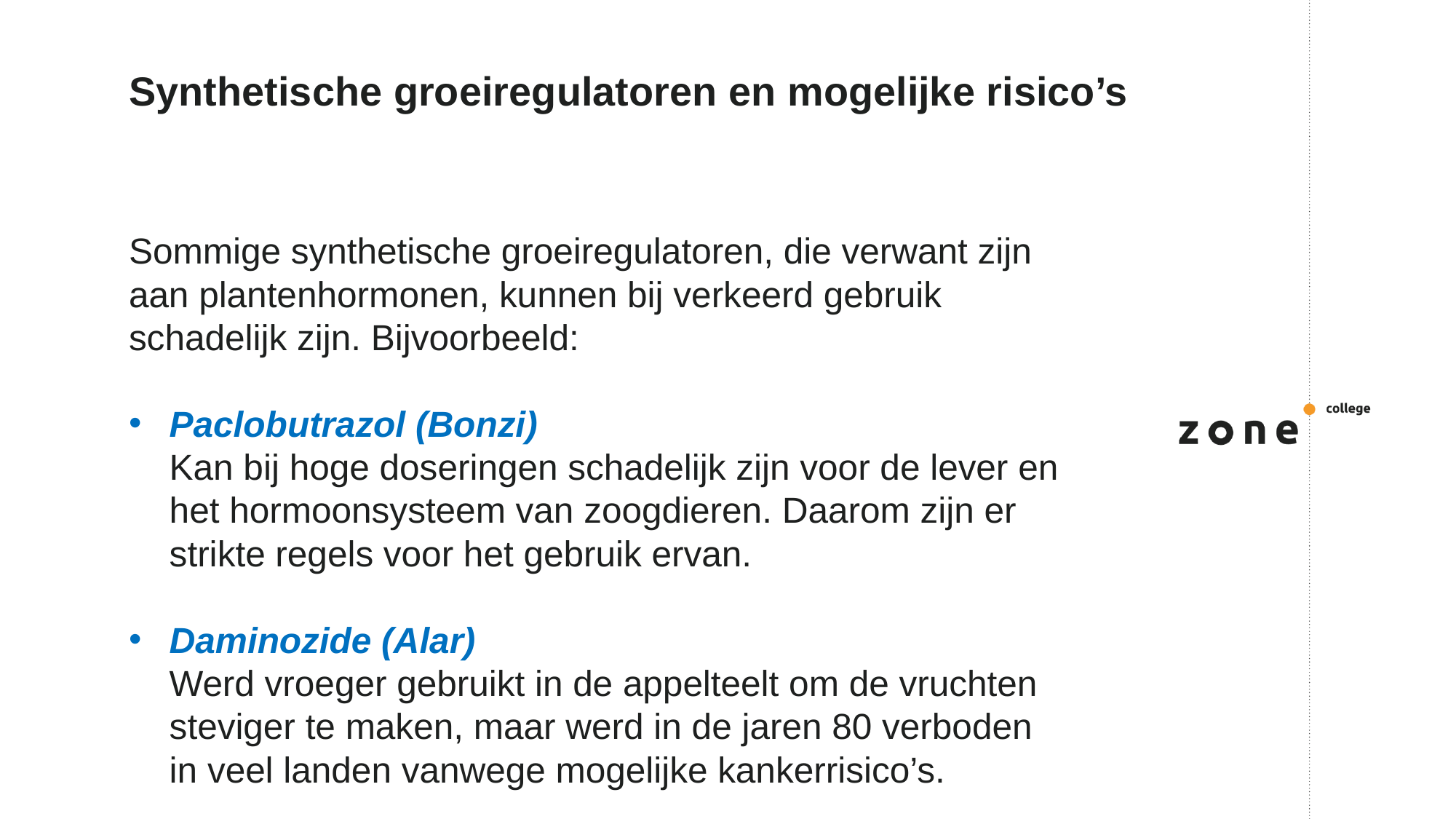

# Synthetische groeiregulatoren en mogelijke risico’s
Sommige synthetische groeiregulatoren, die verwant zijn aan plantenhormonen, kunnen bij verkeerd gebruik schadelijk zijn. Bijvoorbeeld:

Paclobutrazol (Bonzi)
Kan bij hoge doseringen schadelijk zijn voor de lever en het hormoonsysteem van zoogdieren. Daarom zijn er strikte regels voor het gebruik ervan.

Daminozide (Alar)
Werd vroeger gebruikt in de appelteelt om de vruchten steviger te maken, maar werd in de jaren 80 verboden in veel landen vanwege mogelijke kankerrisico’s.